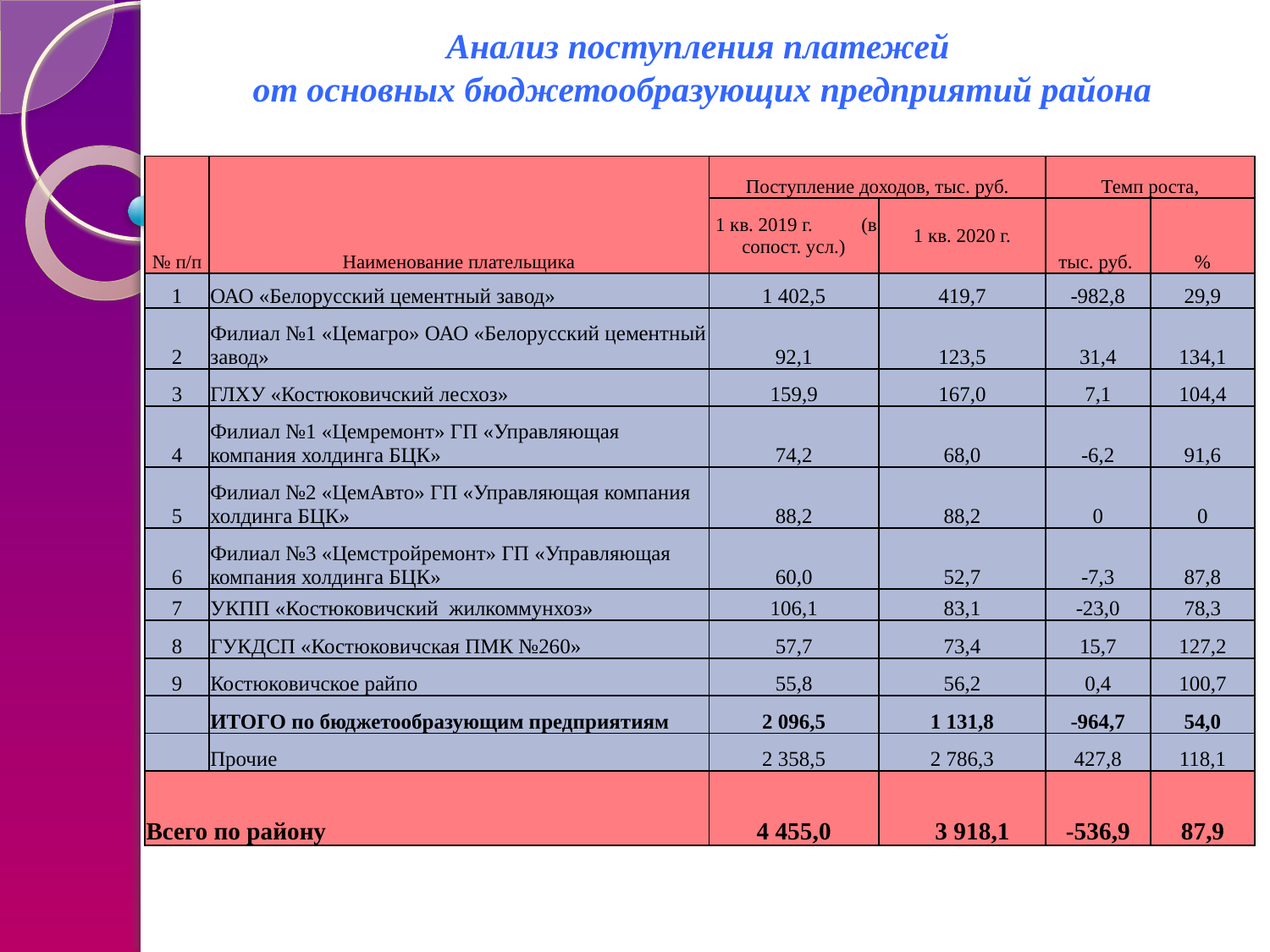

# Анализ поступления платежей от основных бюджетообразующих предприятий района
| № п/п | Наименование плательщика | Поступление доходов, тыс. руб. |  | Темп роста, |  |
| --- | --- | --- | --- | --- | --- |
|  |  | 1 кв. 2019 г. (в сопост. усл.) | 1 кв. 2020 г. | тыс. руб. | % |
| 1 | ОАО «Белорусский цементный завод» | 1 402,5 | 419,7 | -982,8 | 29,9 |
| 2 | Филиал №1 «Цемагро» ОАО «Белорусский цементный завод» | 92,1 | 123,5 | 31,4 | 134,1 |
| 3 | ГЛХУ «Костюковичский лесхоз» | 159,9 | 167,0 | 7,1 | 104,4 |
| 4 | Филиал №1 «Цемремонт» ГП «Управляющая компания холдинга БЦК» | 74,2 | 68,0 | -6,2 | 91,6 |
| 5 | Филиал №2 «ЦемАвто» ГП «Управляющая компания холдинга БЦК» | 88,2 | 88,2 | 0 | 0 |
| 6 | Филиал №3 «Цемстройремонт» ГП «Управляющая компания холдинга БЦК» | 60,0 | 52,7 | -7,3 | 87,8 |
| 7 | УКПП «Костюковичский жилкоммунхоз» | 106,1 | 83,1 | -23,0 | 78,3 |
| 8 | ГУКДСП «Костюковичская ПМК №260» | 57,7 | 73,4 | 15,7 | 127,2 |
| 9 | Костюковичское райпо | 55,8 | 56,2 | 0,4 | 100,7 |
|  | ИТОГО по бюджетообразующим предприятиям | 2 096,5 | 1 131,8 | -964,7 | 54,0 |
|  | Прочие | 2 358,5 | 2 786,3 | 427,8 | 118,1 |
| Всего по району |  | 4 455,0 | 3 918,1 | -536,9 | 87,9 |